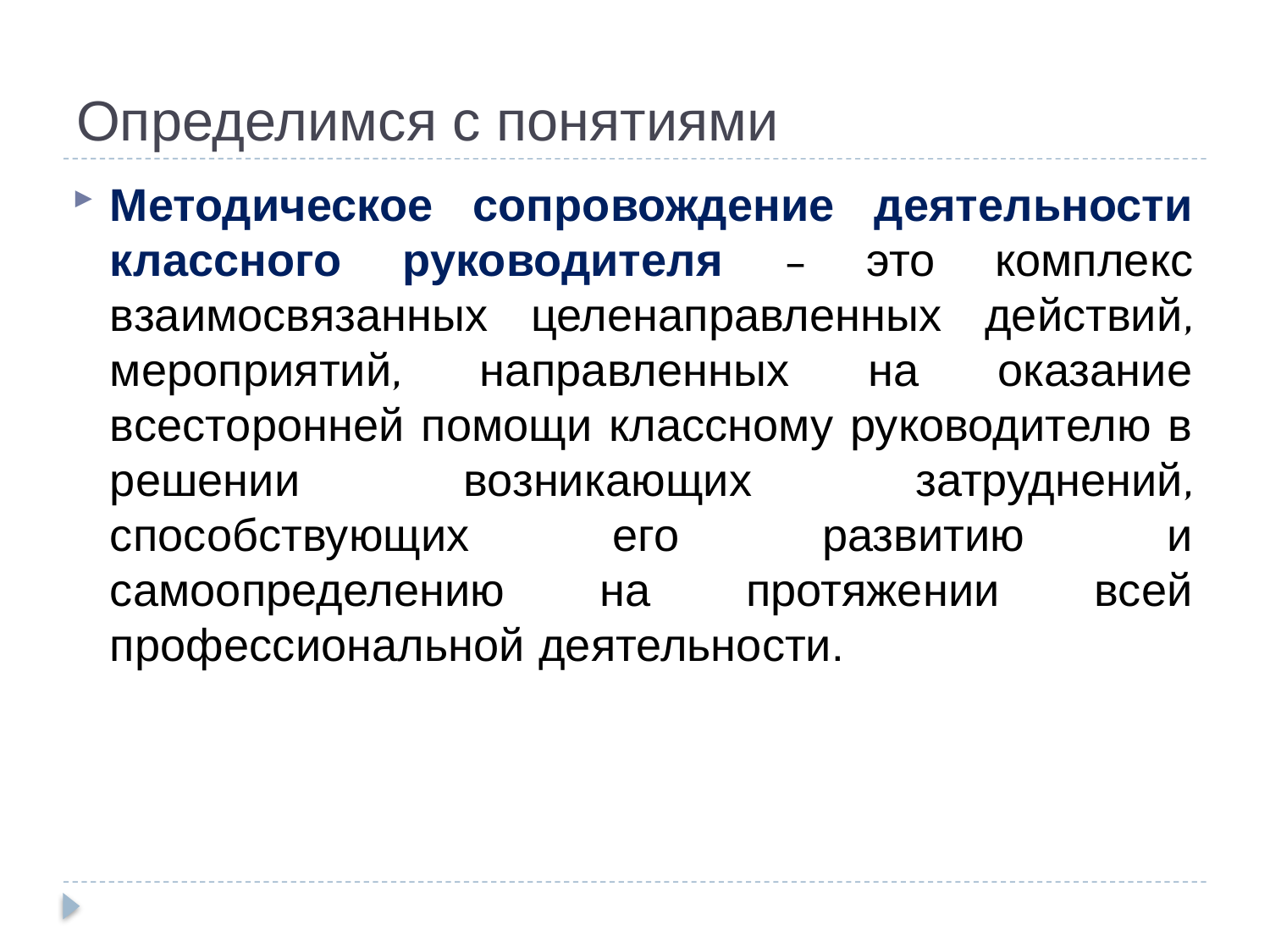

# Определимся с понятиями
Методическое сопровождение деятельности классного руководителя – это комплекс взаимосвязанных целенаправленных действий, мероприятий, направленных на оказание всесторонней помощи классному руководителю в решении возникающих затруднений, способствующих его развитию и самоопределению на протяжении всей профессиональной деятельности.